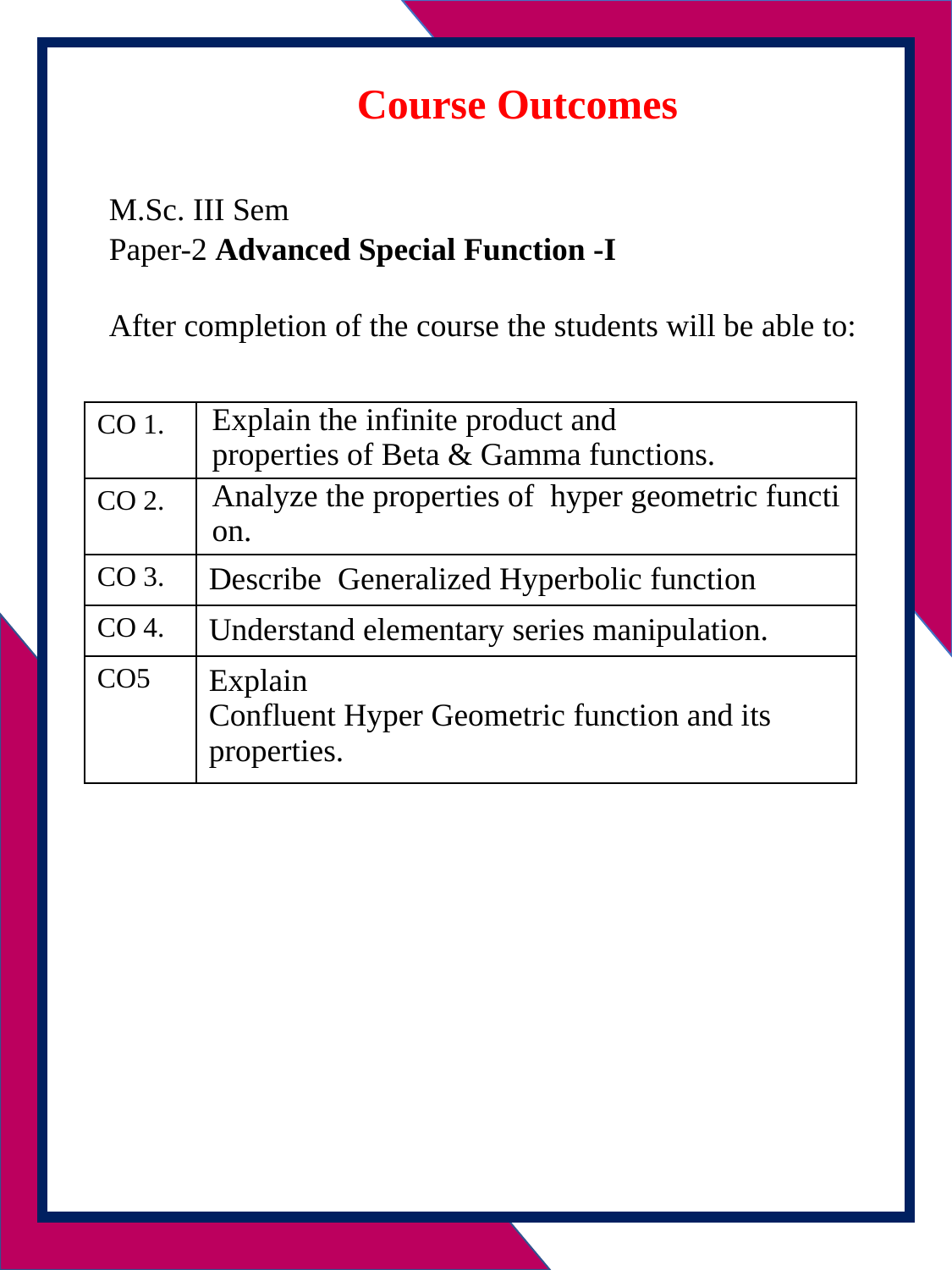

Course Outcomes

M.Sc. III Sem
Paper-2 Advanced Special Function -I

After completion of the course the students will be able to:

| CO 1. | Explain the infinite product and  properties of Beta & Gamma functions. |
| --- | --- |
| CO 2. | Analyze the properties of  hyper geometric function. |
| CO 3. | Describe  Generalized Hyperbolic function |
| CO 4. | Understand elementary series manipulation. |
| CO5 | Explain Confluent Hyper Geometric function and its  properties. |